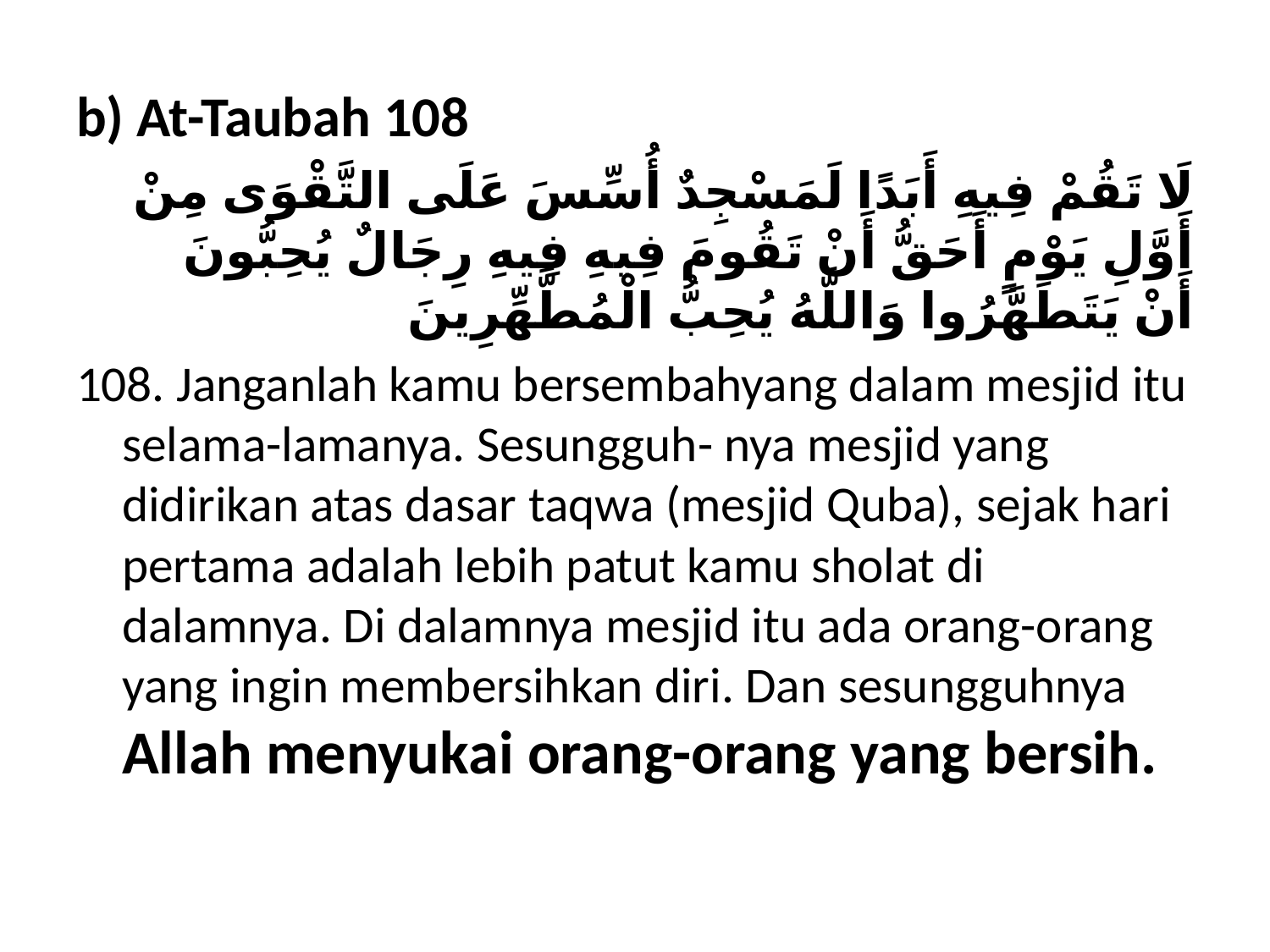

b) At-Taubah 108
لَا تَقُمْ فِيهِ أَبَدًا لَمَسْجِدٌ أُسِّسَ عَلَى التَّقْوَى مِنْ أَوَّلِ يَوْمٍ أَحَقُّ أَنْ تَقُومَ فِيهِ فِيهِ رِجَالٌ يُحِبُّونَ أَنْ يَتَطَهَّرُوا وَاللَّهُ يُحِبُّ الْمُطَّهِّرِينَ
108. Janganlah kamu bersembahyang dalam mesjid itu selama-lamanya. Sesungguh- nya mesjid yang didirikan atas dasar taqwa (mesjid Quba), sejak hari pertama adalah lebih patut kamu sholat di dalamnya. Di dalamnya mesjid itu ada orang-orang yang ingin membersihkan diri. Dan sesungguhnya Allah menyukai orang-orang yang bersih.